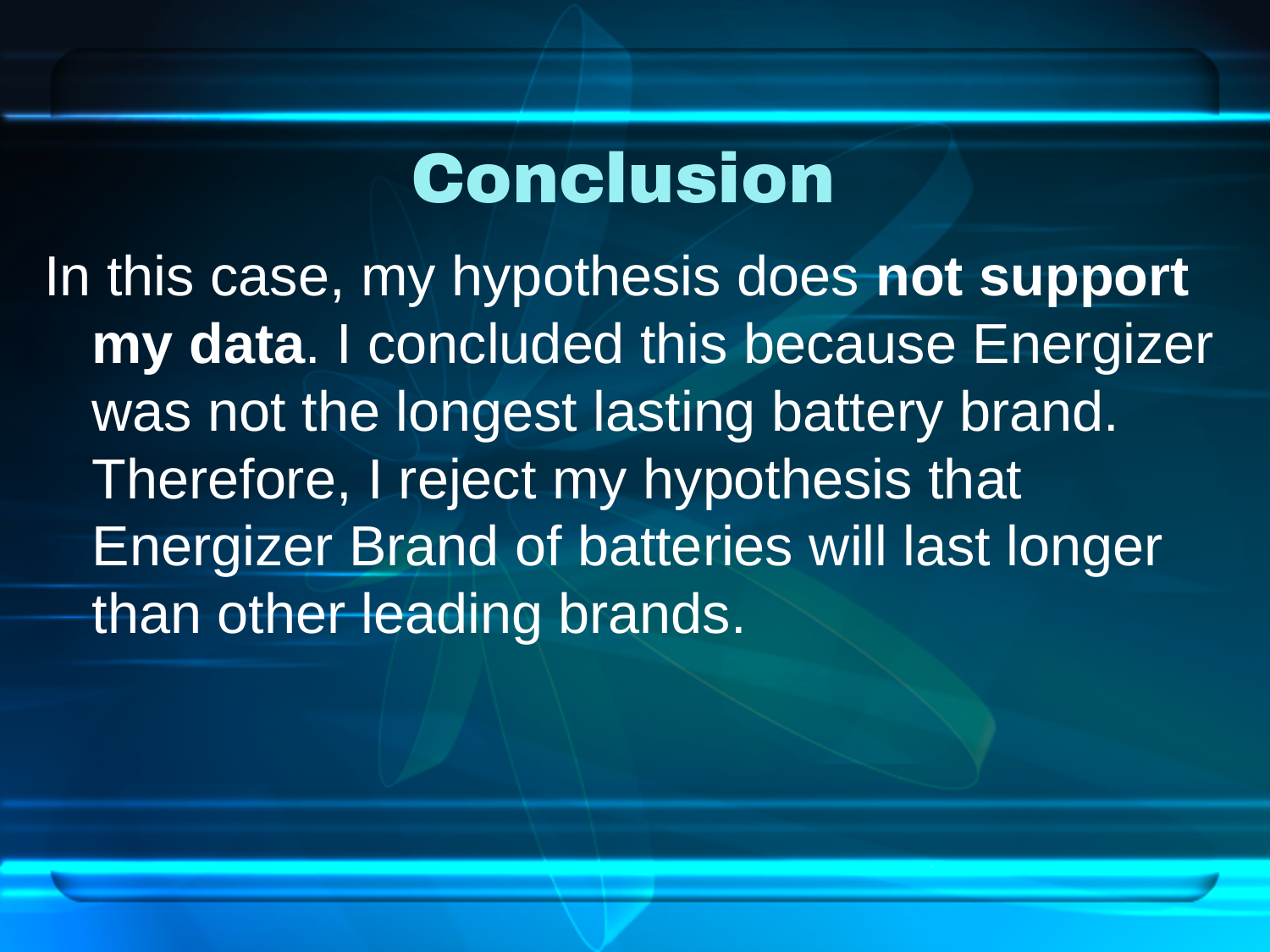

# Conclusion
In this case, my hypothesis does not support my data. I concluded this because Energizer was not the longest lasting battery brand. Therefore, I reject my hypothesis that Energizer Brand of batteries will last longer than other leading brands.